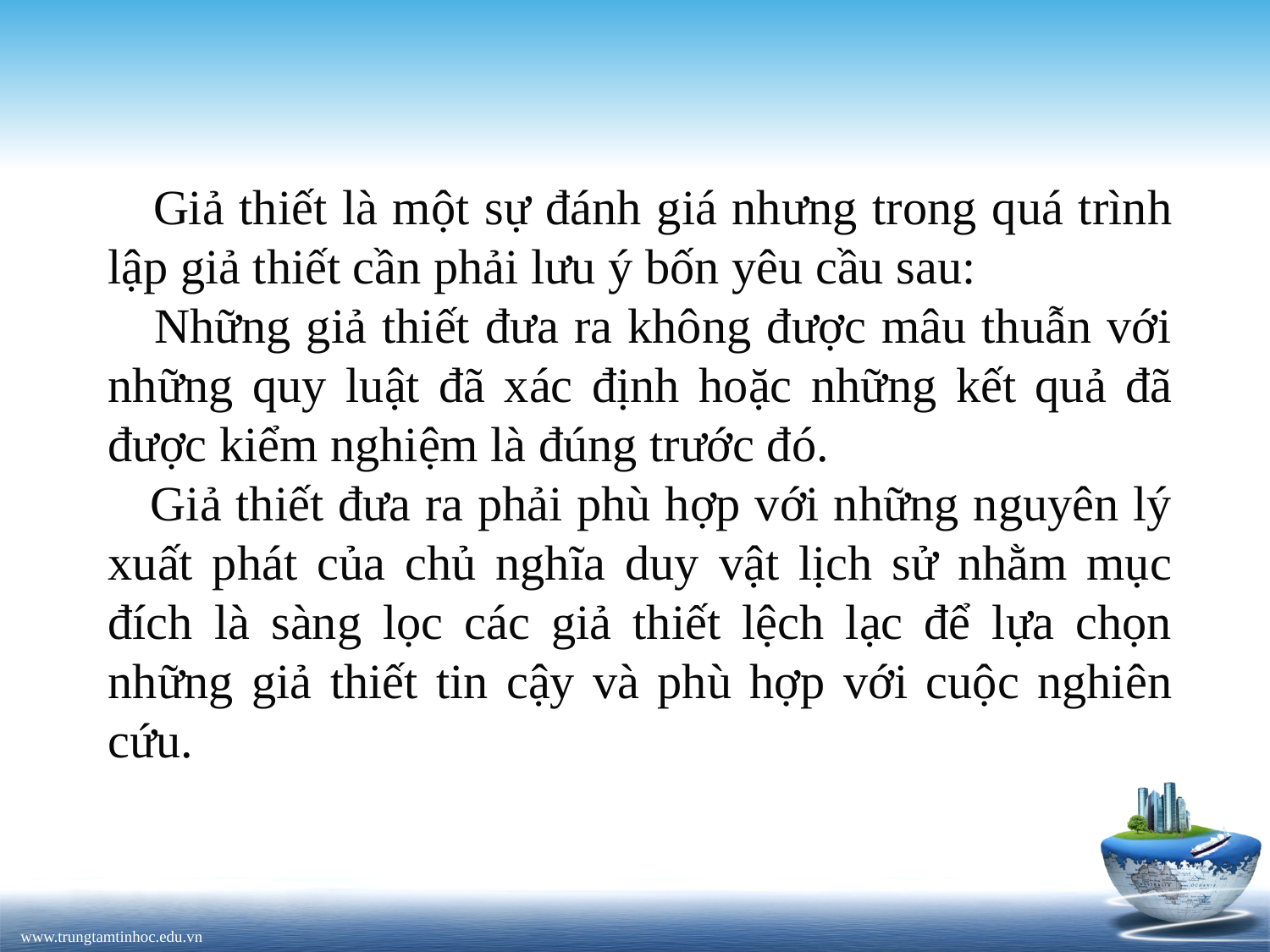

Giả thiết là một sự đánh giá nhưng trong quá trình lập giả thiết cần phải lưu ý bốn yêu cầu sau:
   Những giả thiết đưa ra không được mâu thuẫn với những quy luật đã xác định hoặc những kết quả đã được kiểm nghiệm là đúng trước đó.
   Giả thiết đưa ra phải phù hợp với những nguyên lý xuất phát của chủ nghĩa duy vật lịch sử nhằm mục đích là sàng lọc các giả thiết lệch lạc để lựa chọn những giả thiết tin cậy và phù hợp với cuộc nghiên cứu.